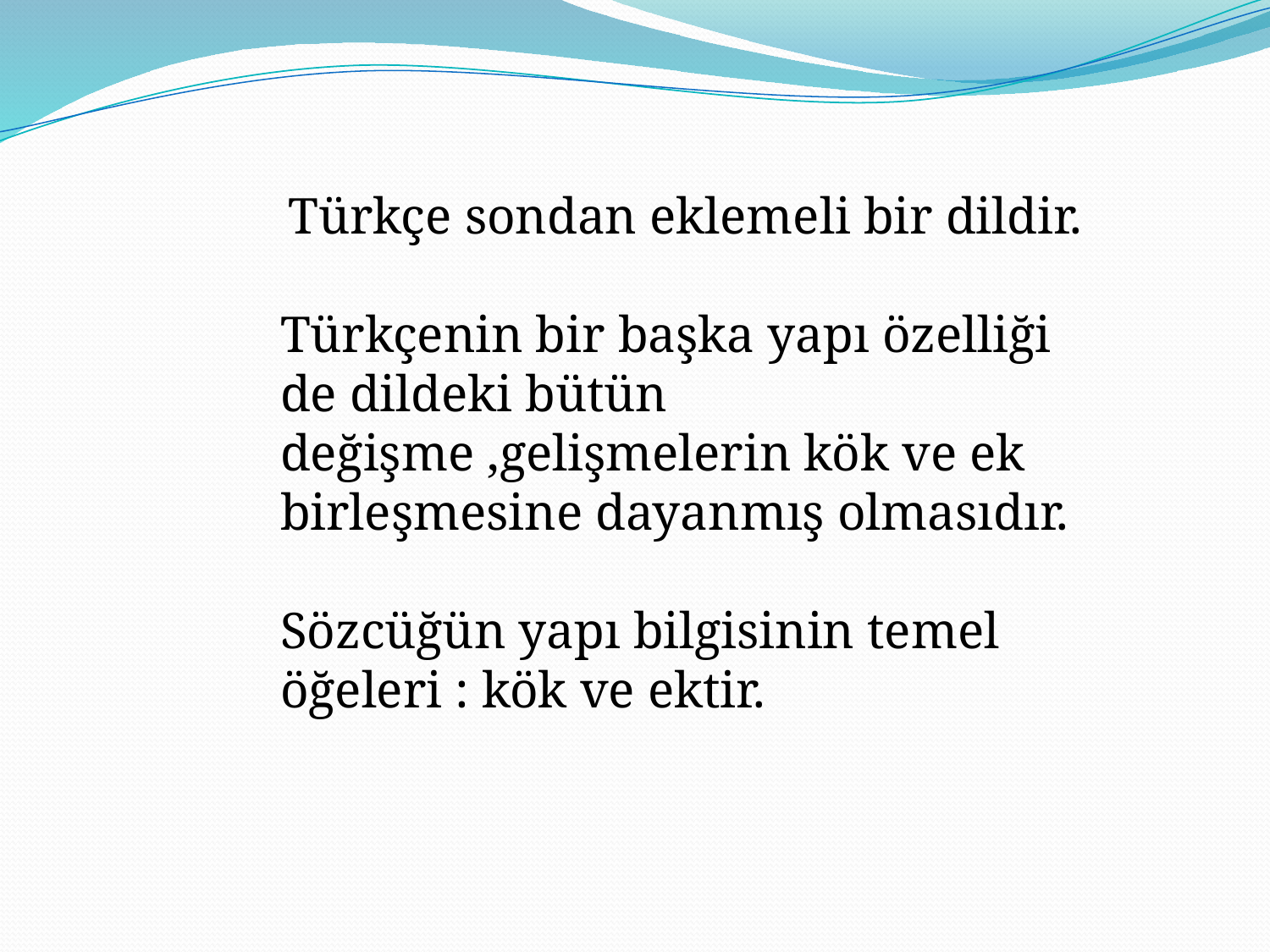

Türkçe sondan eklemeli bir dildir.

Türkçenin bir başka yapı özelliği de dildeki bütün değişme ,gelişmelerin kök ve ek  birleşmesine dayanmış olmasıdır.

Sözcüğün yapı bilgisinin temel öğeleri : kök ve ektir.